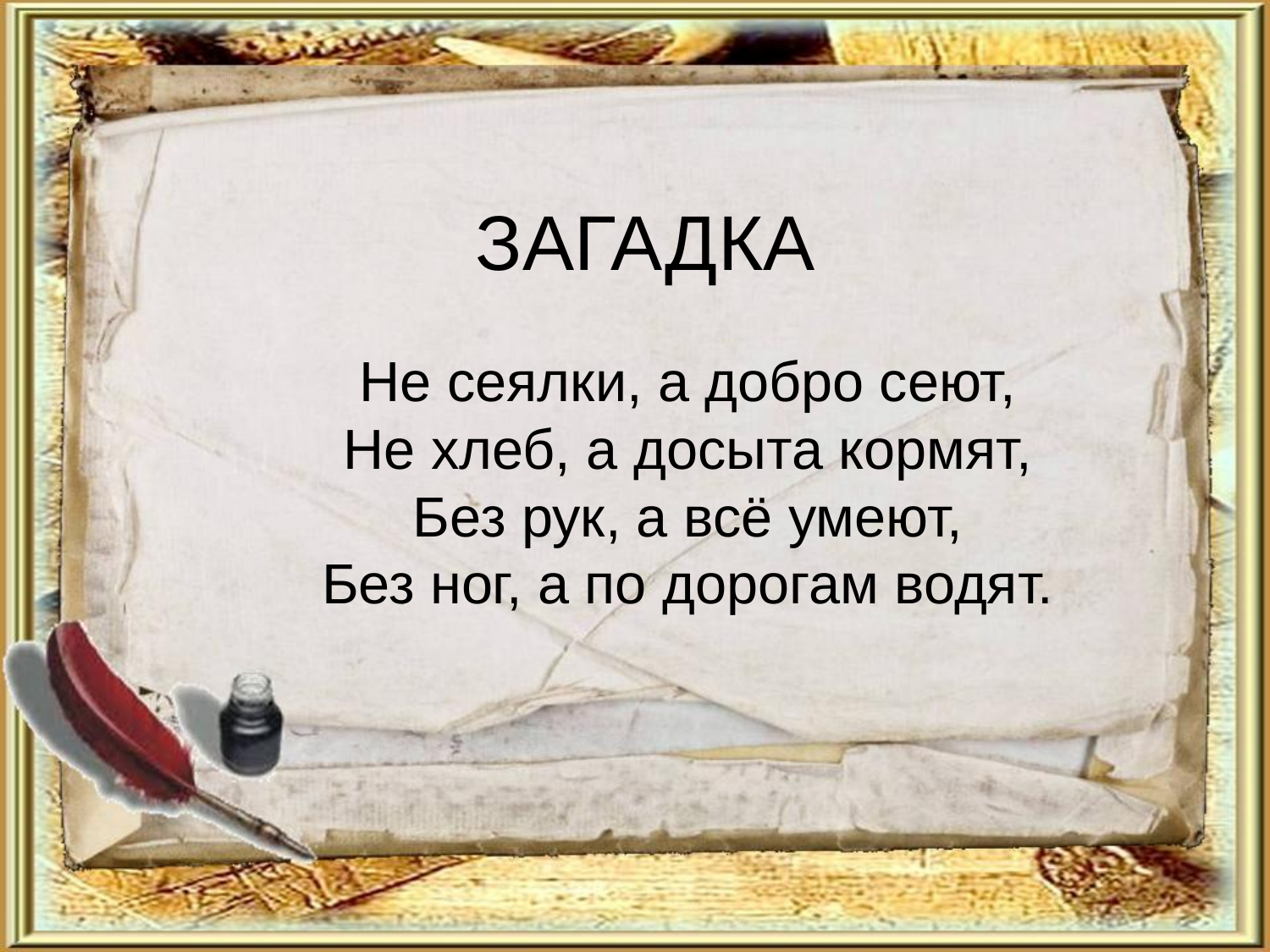

# ЗАГАДКА
Не сеялки, а добро сеют,
Не хлеб, а досыта кормят,
Без рук, а всё умеют,
Без ног, а по дорогам водят.